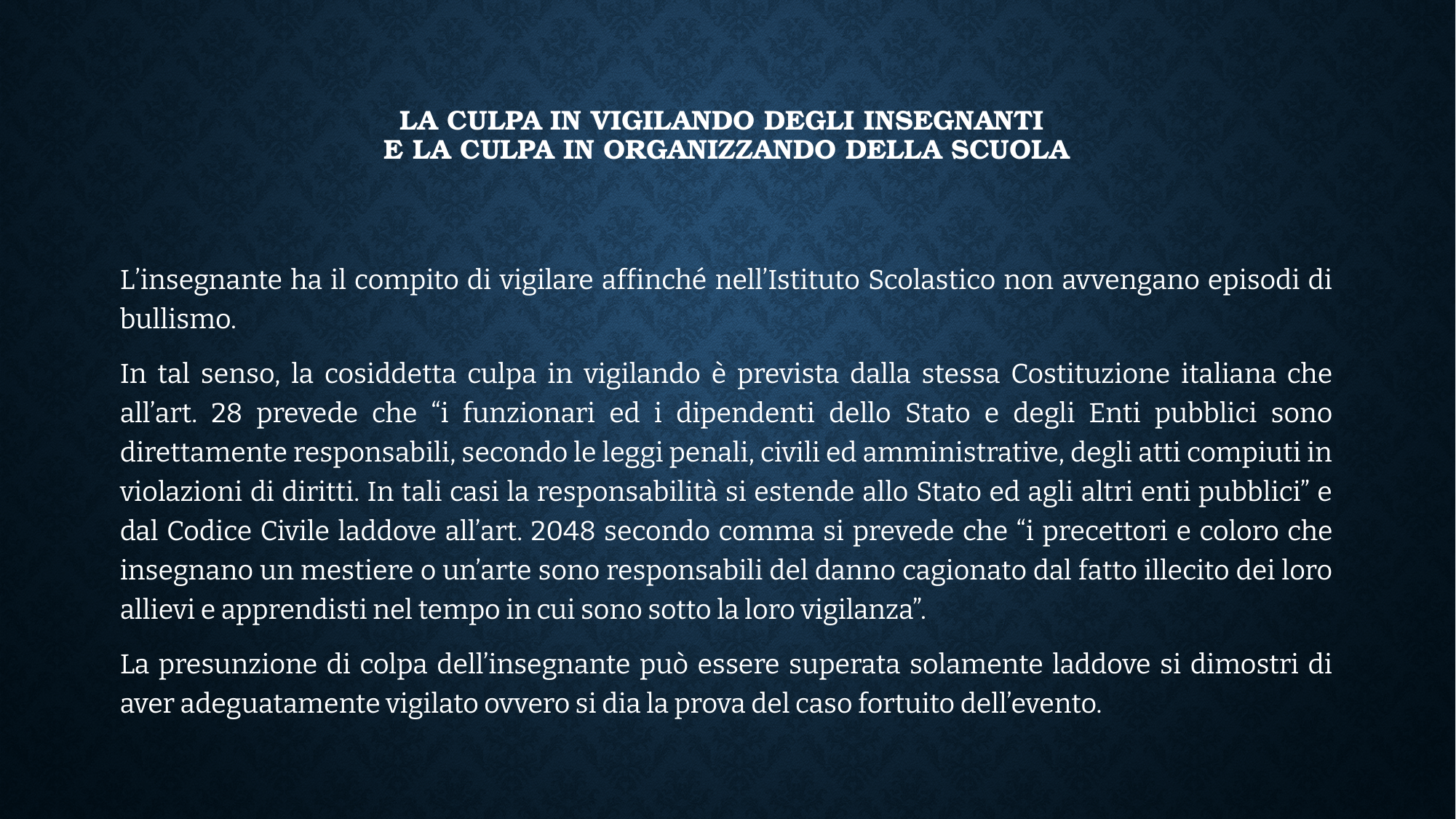

# la culpa in vigilando degli insegnanti e la culpa in organizzando della scuola
L’insegnante ha il compito di vigilare affinché nell’Istituto Scolastico non avvengano episodi di bullismo.
In tal senso, la cosiddetta culpa in vigilando è prevista dalla stessa Costituzione italiana che all’art. 28 prevede che “i funzionari ed i dipendenti dello Stato e degli Enti pubblici sono direttamente responsabili, secondo le leggi penali, civili ed amministrative, degli atti compiuti in violazioni di diritti. In tali casi la responsabilità si estende allo Stato ed agli altri enti pubblici” e dal Codice Civile laddove all’art. 2048 secondo comma si prevede che “i precettori e coloro che insegnano un mestiere o un’arte sono responsabili del danno cagionato dal fatto illecito dei loro allievi e apprendisti nel tempo in cui sono sotto la loro vigilanza”.
La presunzione di colpa dell’insegnante può essere superata solamente laddove si dimostri di aver adeguatamente vigilato ovvero si dia la prova del caso fortuito dell’evento.